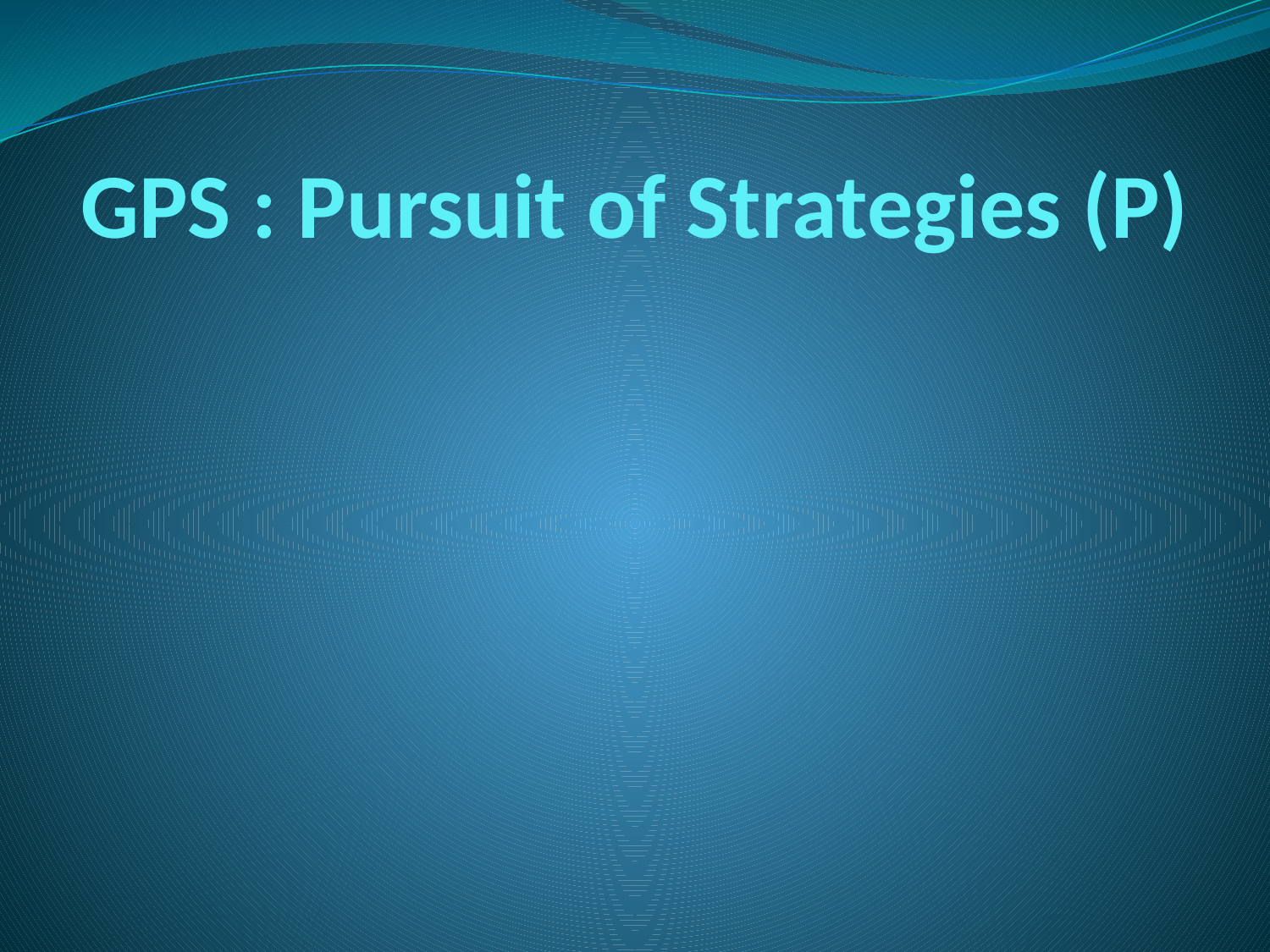

# GPS : Pursuit of Strategies (P)